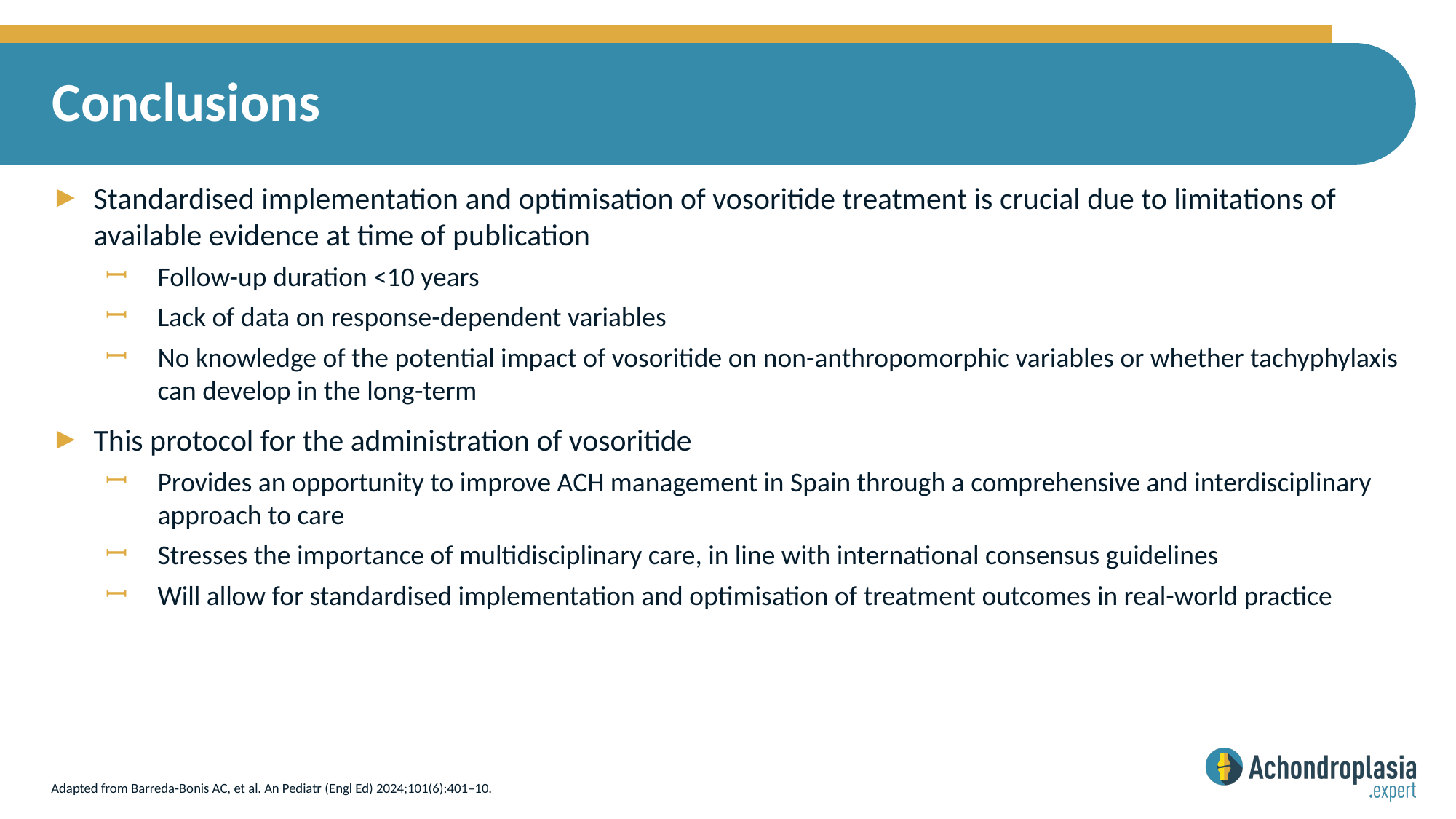

# Conclusions
Standardised implementation and optimisation of vosoritide treatment is crucial due to limitations of available evidence at time of publication
Follow-up duration <10 years
Lack of data on response-dependent variables
No knowledge of the potential impact of vosoritide on non-anthropomorphic variables or whether tachyphylaxis can develop in the long-term
This protocol for the administration of vosoritide
Provides an opportunity to improve ACH management in Spain through a comprehensive and interdisciplinary approach to care
Stresses the importance of multidisciplinary care, in line with international consensus guidelines
Will allow for standardised implementation and optimisation of treatment outcomes in real-world practice

Adapted from Barreda-Bonis AC, et al. An Pediatr (Engl Ed) 2024;101(6):401–10.